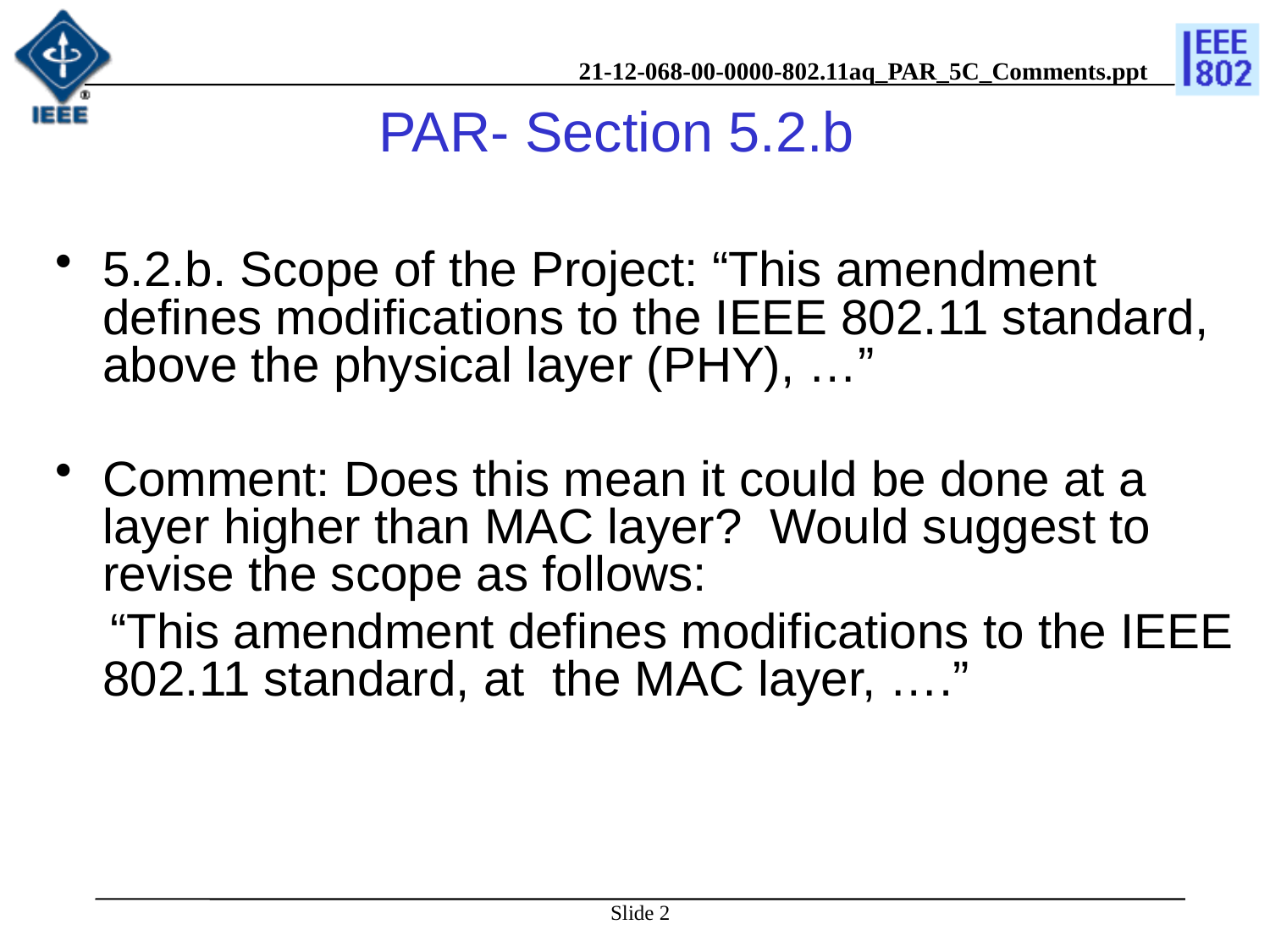

# PAR- Section 5.2.b

5.2.b. Scope of the Project: “This amendment defines modifications to the IEEE 802.11 standard, above the physical layer (PHY), …”

Comment: Does this mean it could be done at a layer higher than MAC layer?  Would suggest to revise the scope as follows:
    “This amendment defines modifications to the IEEE 802.11 standard, at  the MAC layer, ….”

Slide 2